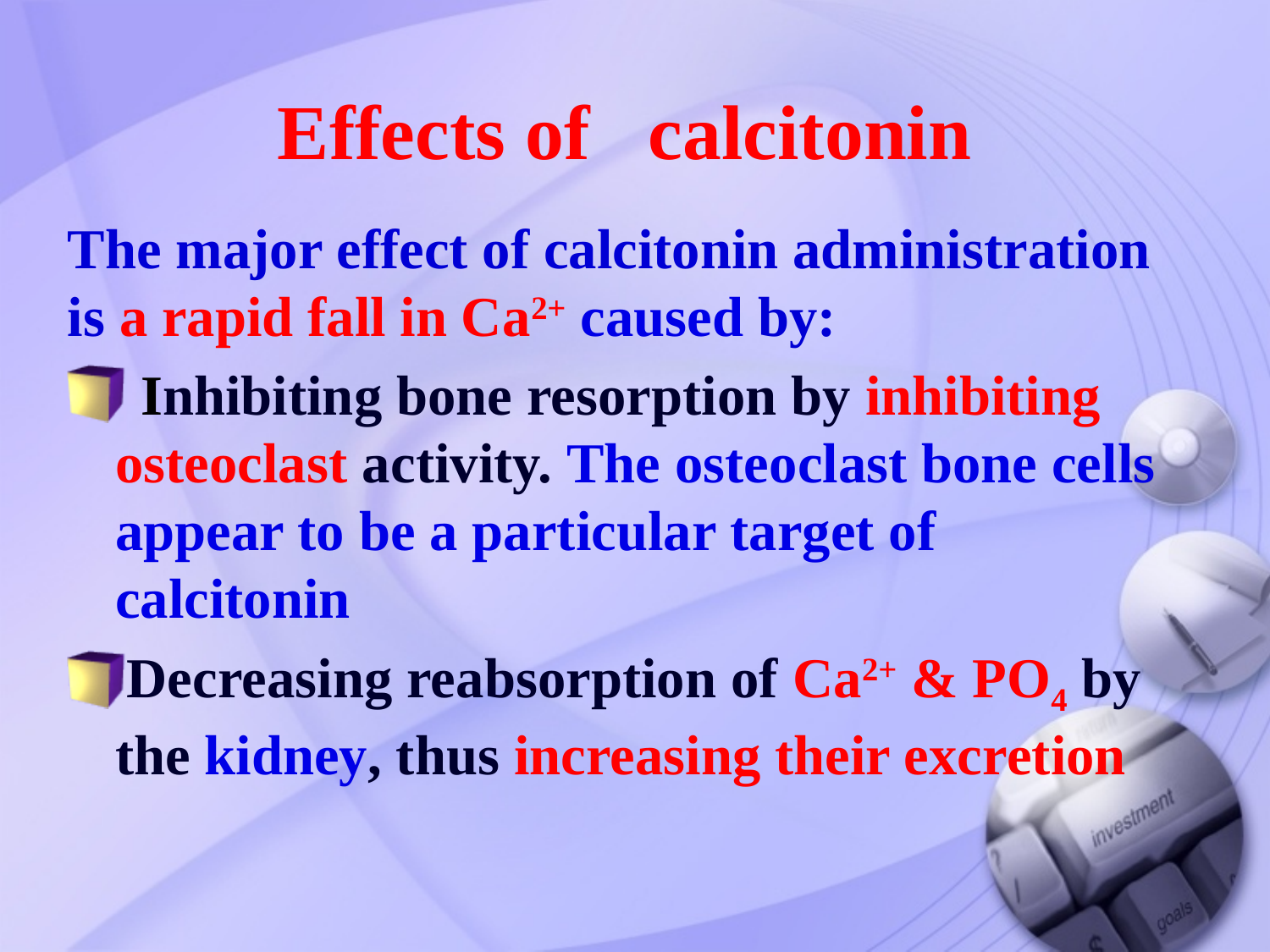

# Effects of   calcitonin
The major effect of calcitonin administration is a rapid fall in Ca2+ caused by:
 Inhibiting bone resorption by inhibiting osteoclast activity. The osteoclast bone cells appear to be a particular target of calcitonin
Decreasing reabsorption of Ca2+ & PO4 by the kidney, thus increasing their excretion